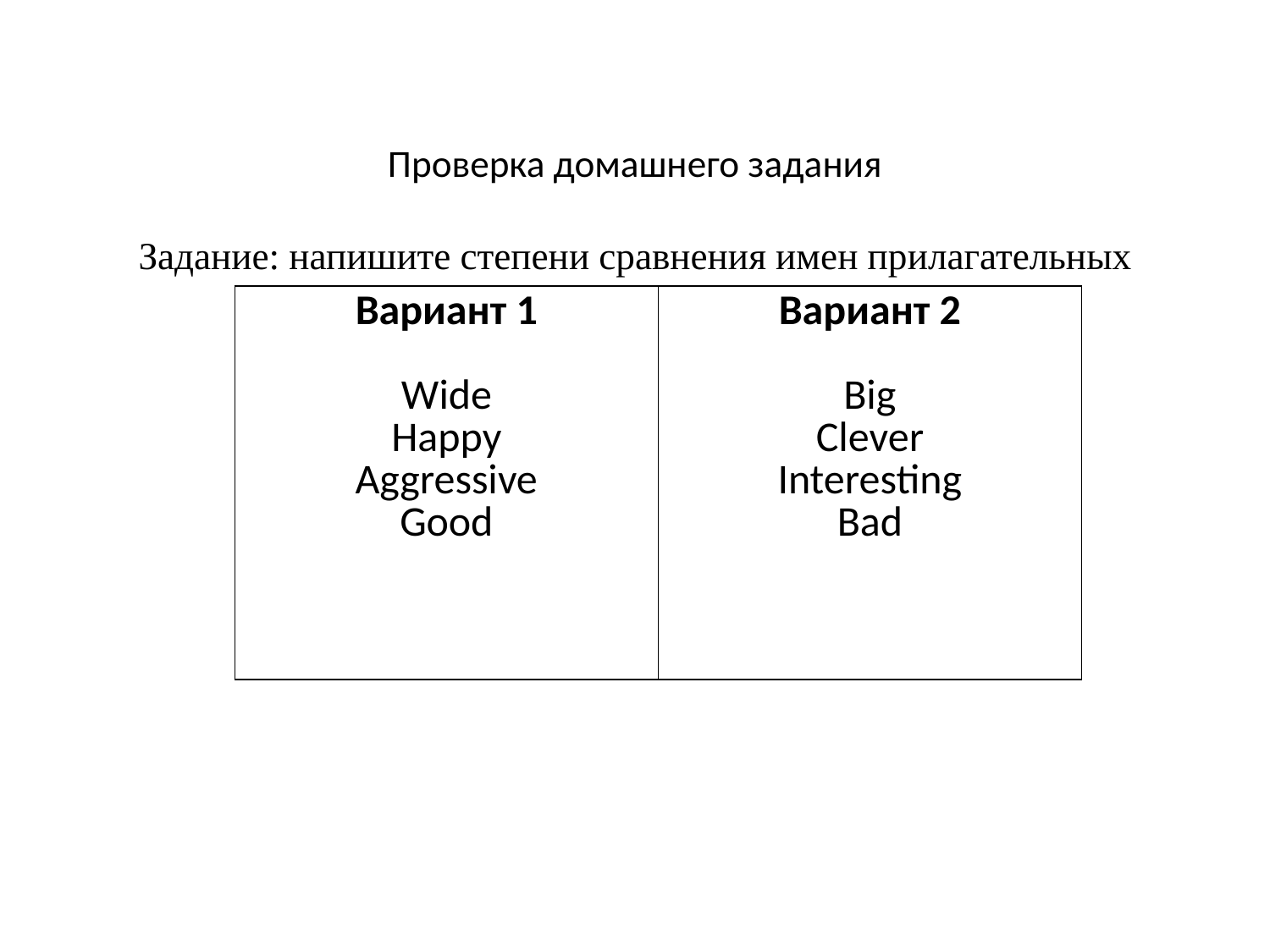

# Проверка домашнего задания Задание: напишите степени сравнения имен прилагательных
| Вариант 1 Wide Happy Aggressive Good | Вариант 2 Big Clever Interesting Bad |
| --- | --- |